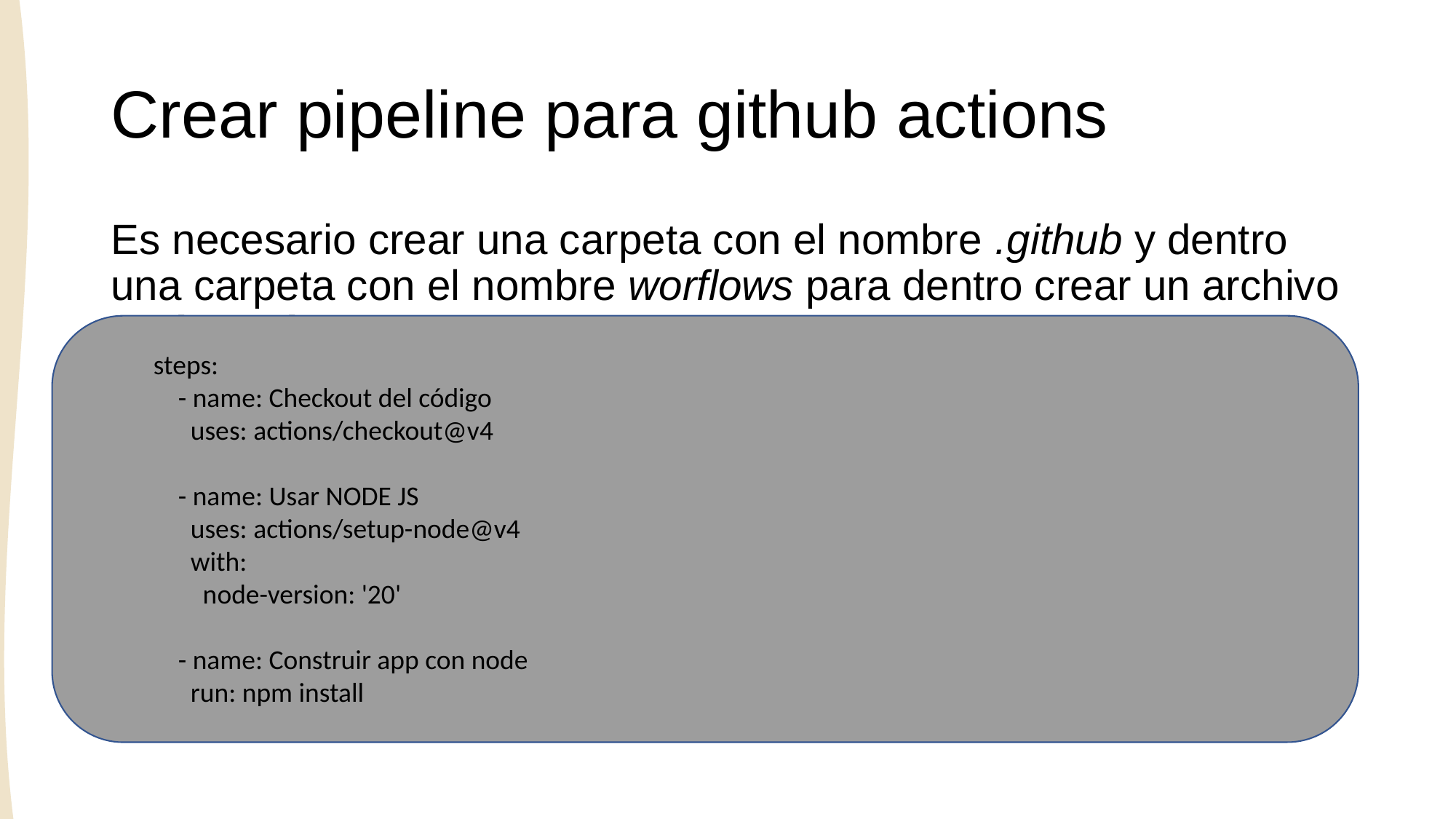

# Crear pipeline para github actions
Es necesario crear una carpeta con el nombre .github y dentro una carpeta con el nombre worflows para dentro crear un archivo main.yml

        steps:
            - name: Checkout del código
              uses: actions/checkout@v4

            - name: Usar NODE JS
              uses: actions/setup-node@v4
              with:
                node-version: '20'

            - name: Construir app con node
              run: npm install